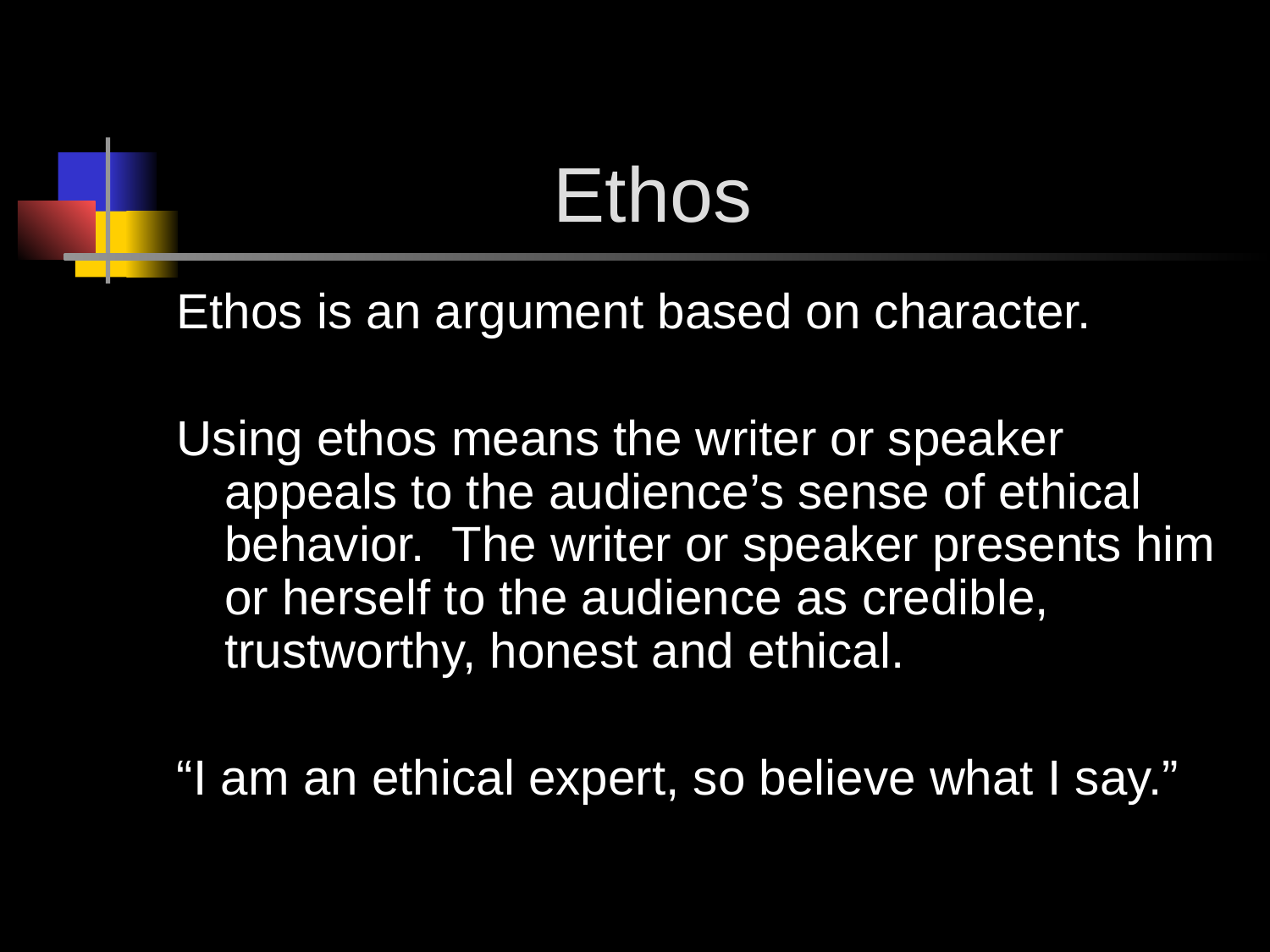

# Ethos
Ethos is an argument based on character.

Using ethos means the writer or speaker appeals to the audience’s sense of ethical behavior.  The writer or speaker presents him or herself to the audience as credible, trustworthy, honest and ethical.

“I am an ethical expert, so believe what I say.”